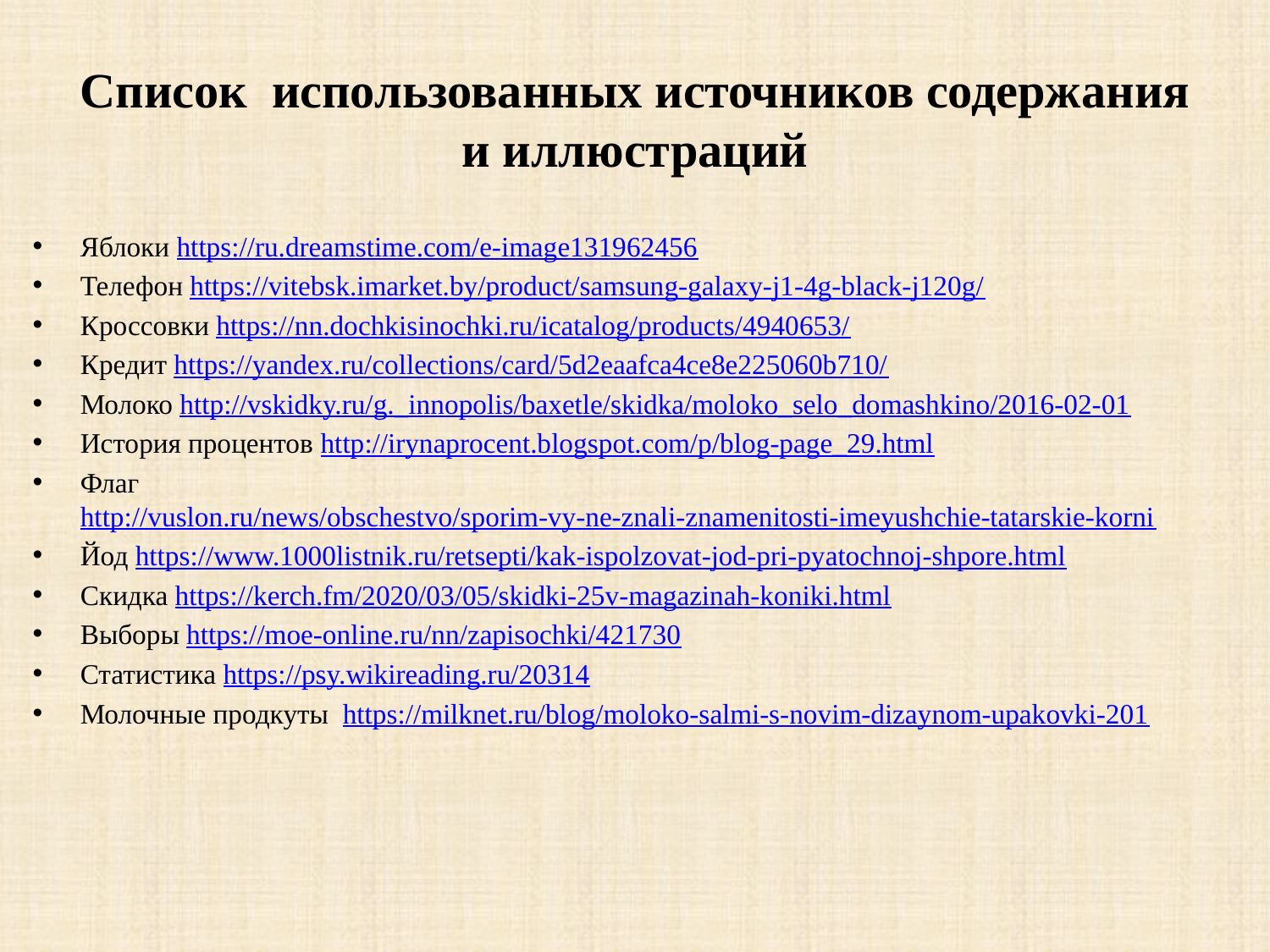

# Список  использованных источников содержания и иллюстраций
Яблоки https://ru.dreamstime.com/e-image131962456
Телефон https://vitebsk.imarket.by/product/samsung-galaxy-j1-4g-black-j120g/
Кроссовки https://nn.dochkisinochki.ru/icatalog/products/4940653/
Кредит https://yandex.ru/collections/card/5d2eaafca4ce8e225060b710/
Молоко http://vskidky.ru/g._innopolis/baxetle/skidka/moloko_selo_domashkino/2016-02-01
История процентов http://irynaprocent.blogspot.com/p/blog-page_29.html
Флаг http://vuslon.ru/news/obschestvo/sporim-vy-ne-znali-znamenitosti-imeyushchie-tatarskie-korni
Йод https://www.1000listnik.ru/retsepti/kak-ispolzovat-jod-pri-pyatochnoj-shpore.html
Скидка https://kerch.fm/2020/03/05/skidki-25v-magazinah-koniki.html
Выборы https://moe-online.ru/nn/zapisochki/421730
Статистика https://psy.wikireading.ru/20314
Молочные продкуты  https://milknet.ru/blog/moloko-salmi-s-novim-dizaynom-upakovki-201